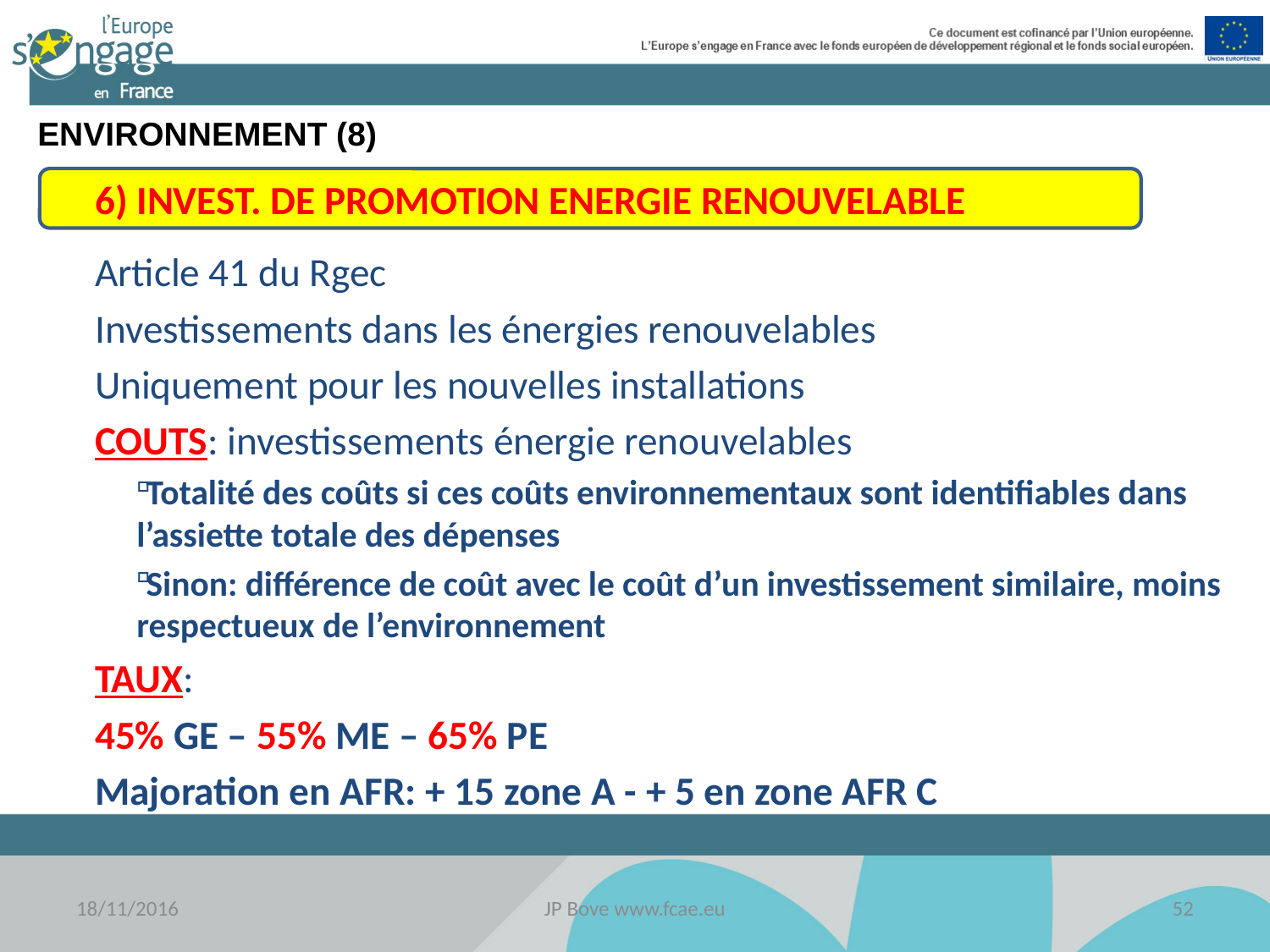

ENVIRONNEMENT (8)

6) INVEST. DE PROMOTION ENERGIE RENOUVELABLE

Article 41 du Rgec
Investissements dans les énergies renouvelables
Uniquement pour les nouvelles installations
COUTS: investissements énergie renouvelables
Totalité des coûts si ces coûts environnementaux sont identifiables dans l’assiette totale des dépenses
Sinon: différence de coût avec le coût d’un investissement similaire, moins respectueux de l’environnement
TAUX:
45% GE – 55% ME – 65% PE
Majoration en AFR: + 15 zone A - + 5 en zone AFR C

18/11/2016
JP Bove www.fcae.eu
52